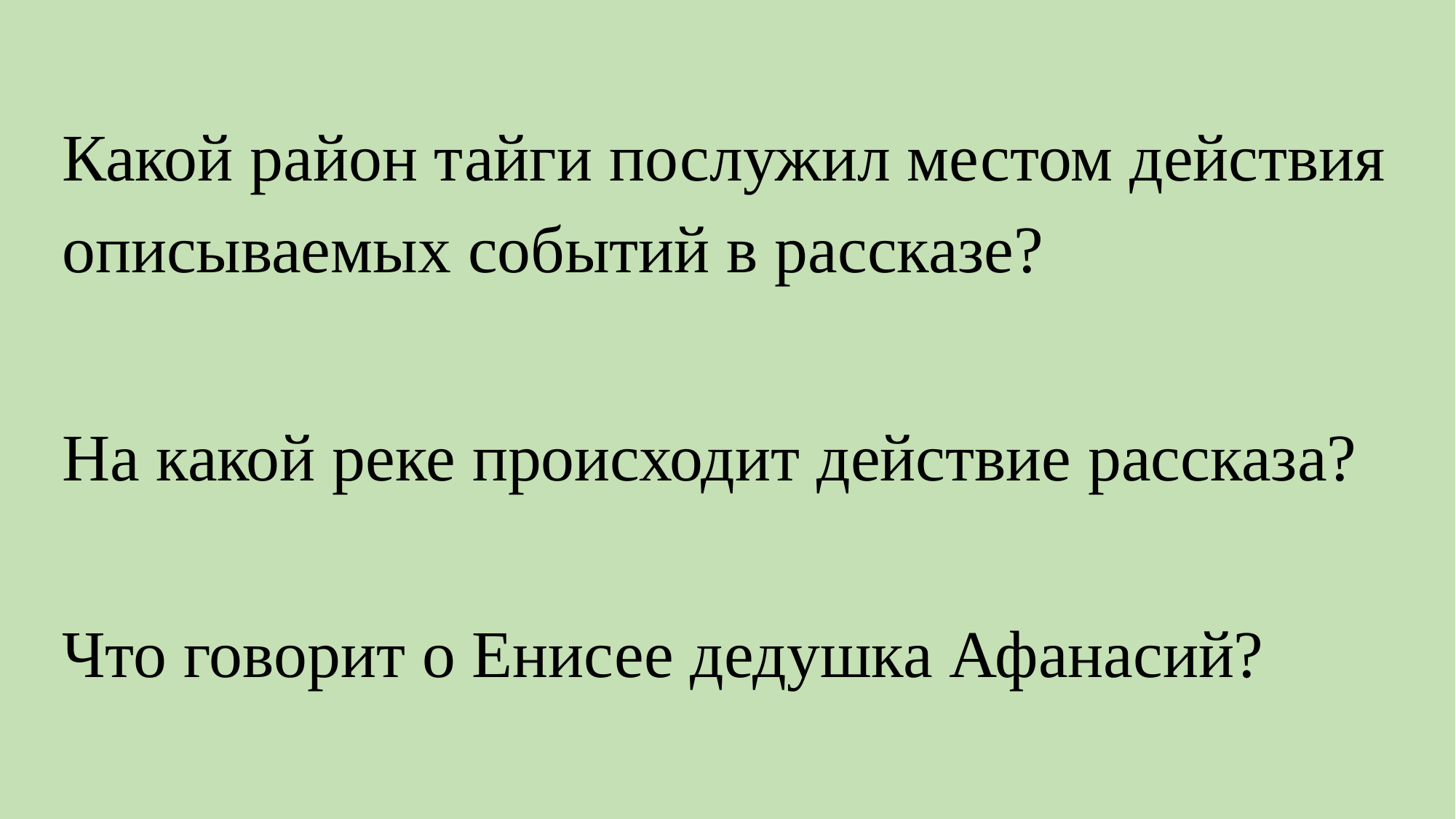

Какой район тайги послужил местом действия описываемых событий в рассказе?

На какой реке происходит действие рассказа?

Что говорит о Енисее дедушка Афанасий?